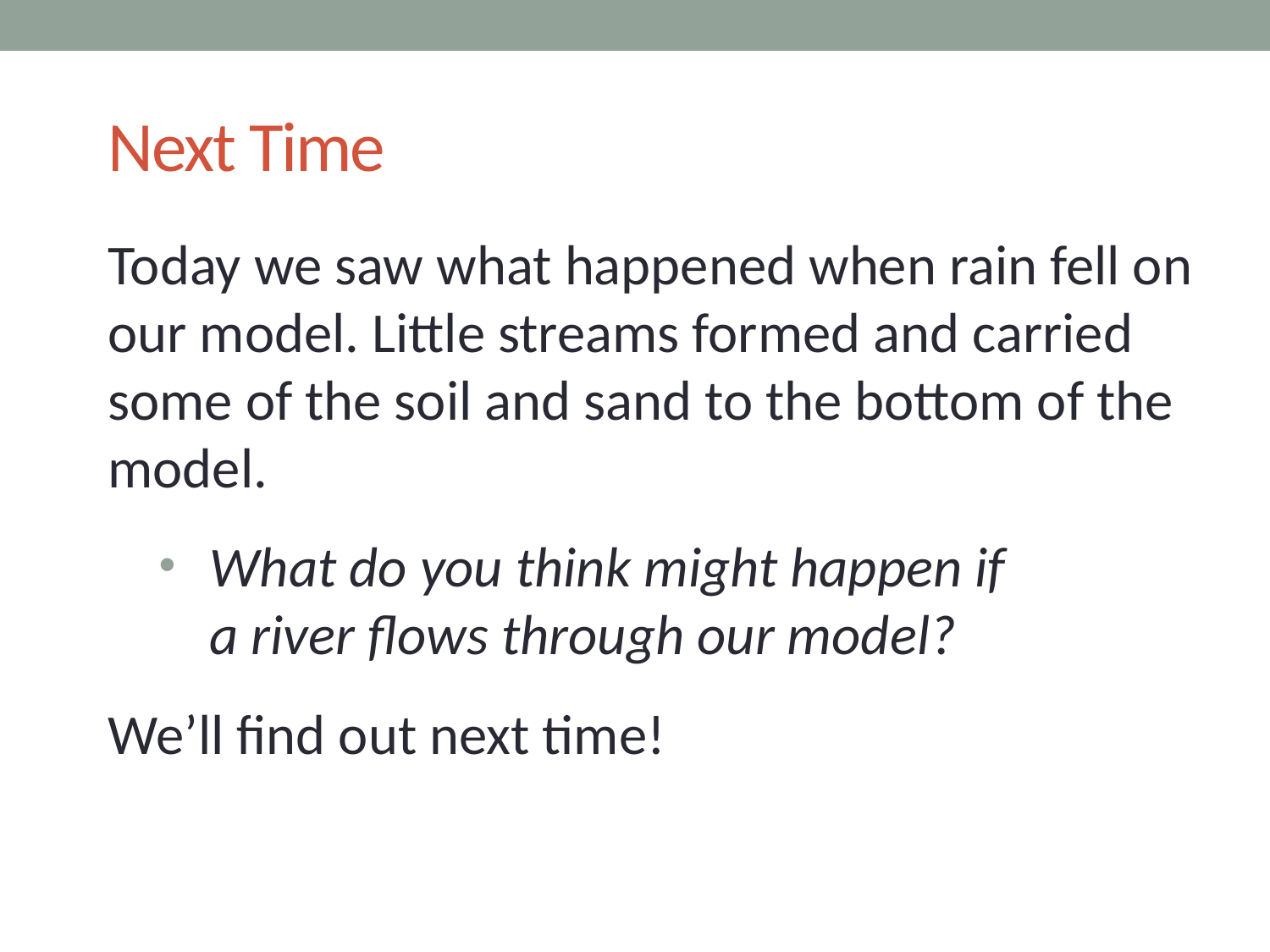

# Next Time
Today we saw what happened when rain fell on our model. Little streams formed and carried some of the soil and sand to the bottom of the model.
What do you think might happen if
a river flows through our model?
We’ll find out next time!